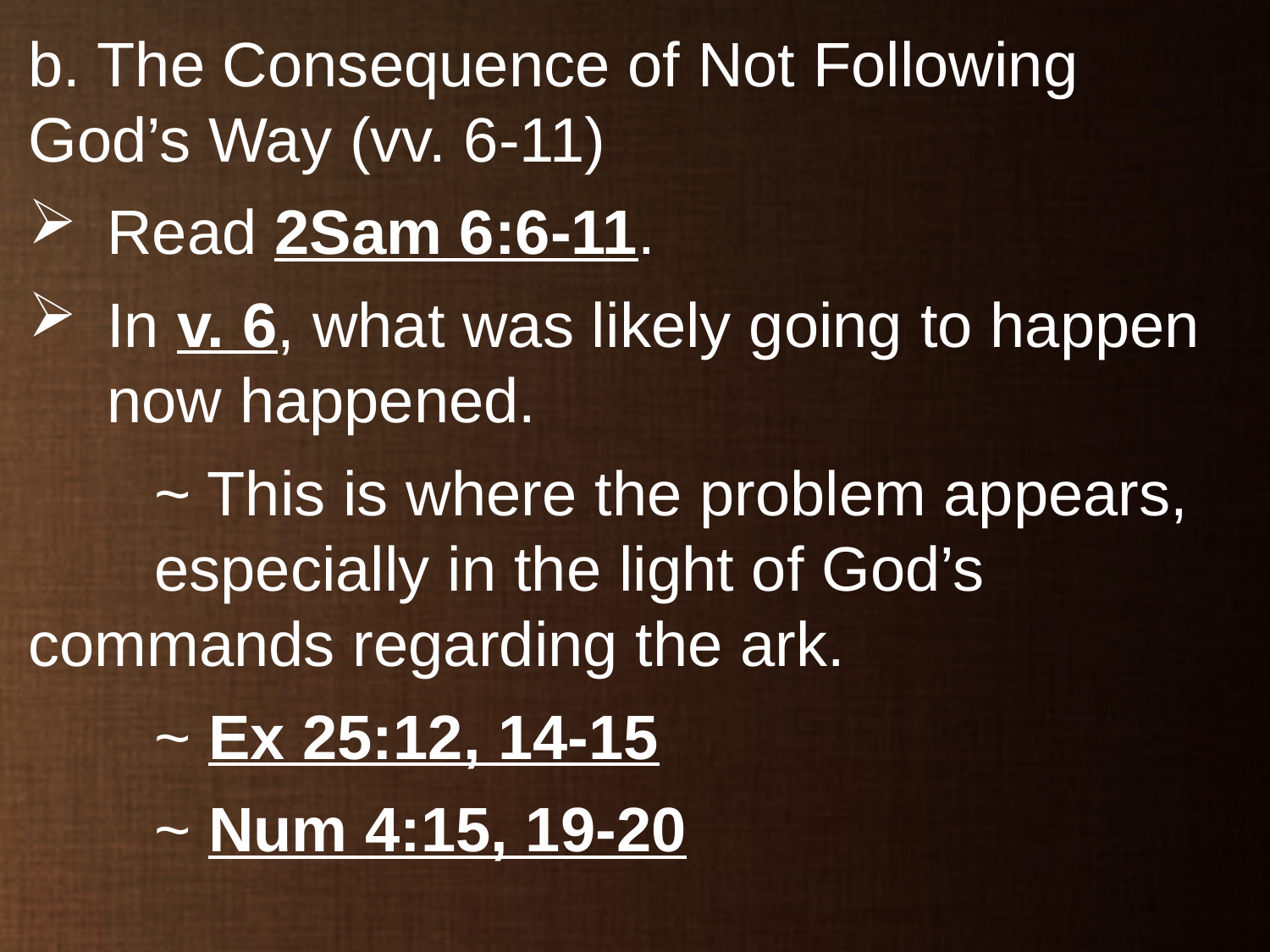

b. The Consequence of Not Following 	God’s Way (vv. 6-11)
Read 2Sam 6:6-11.
In v. 6, what was likely going to happen now happened.
	~ This is where the problem appears, 				especially in the light of God’s 					commands regarding the ark.
	~ Ex 25:12, 14-15
	~ Num 4:15, 19-20